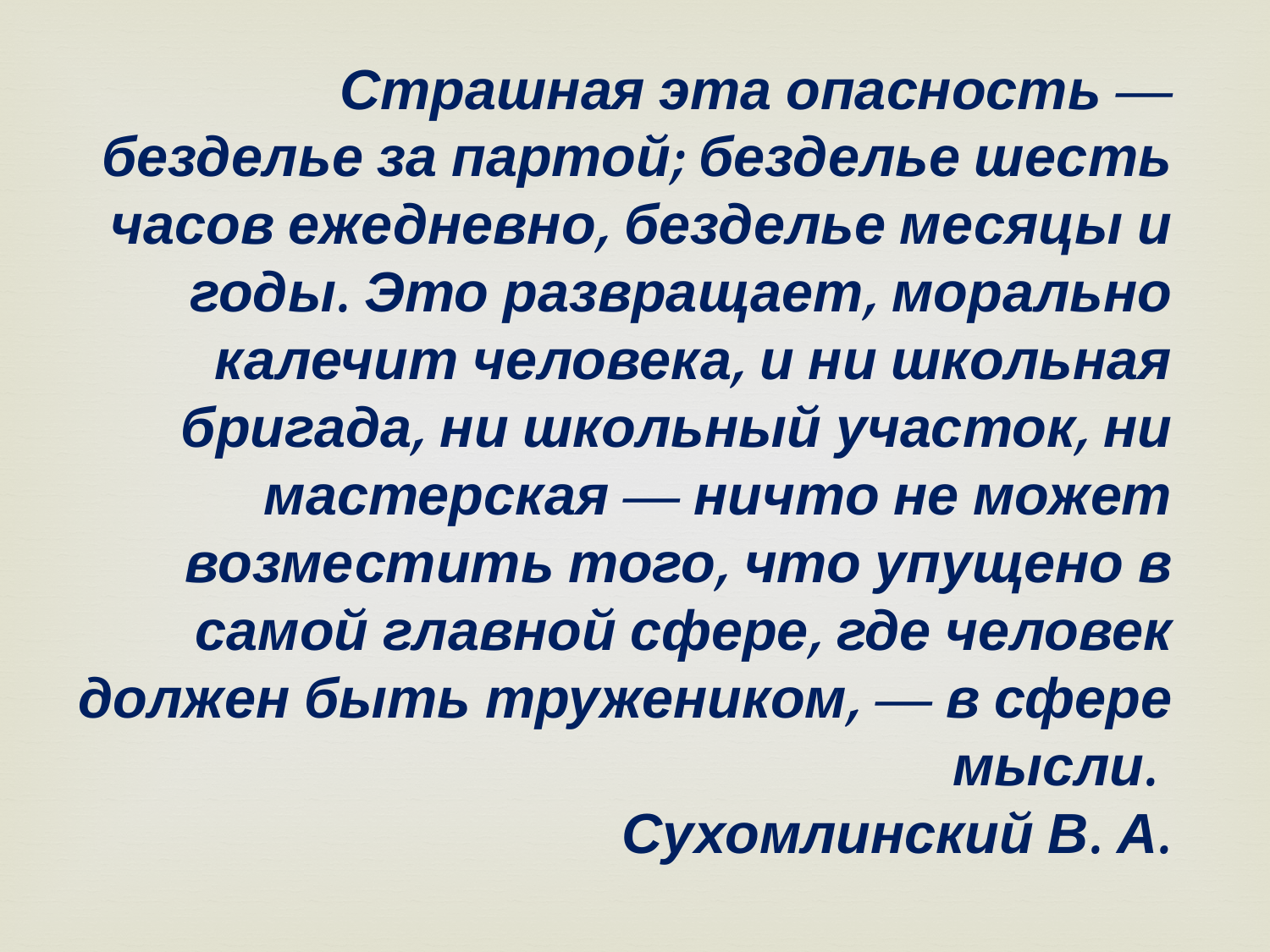

Страшная эта опасность — безделье за партой; безделье шесть часов ежедневно, безделье месяцы и годы. Это развращает, морально калечит человека, и ни школьная бригада, ни школьный участок, ни мастерская — ничто не может возместить того, что упущено в самой главной сфере, где человек должен быть тружеником, — в сфере мысли.
Сухомлинский В. А.